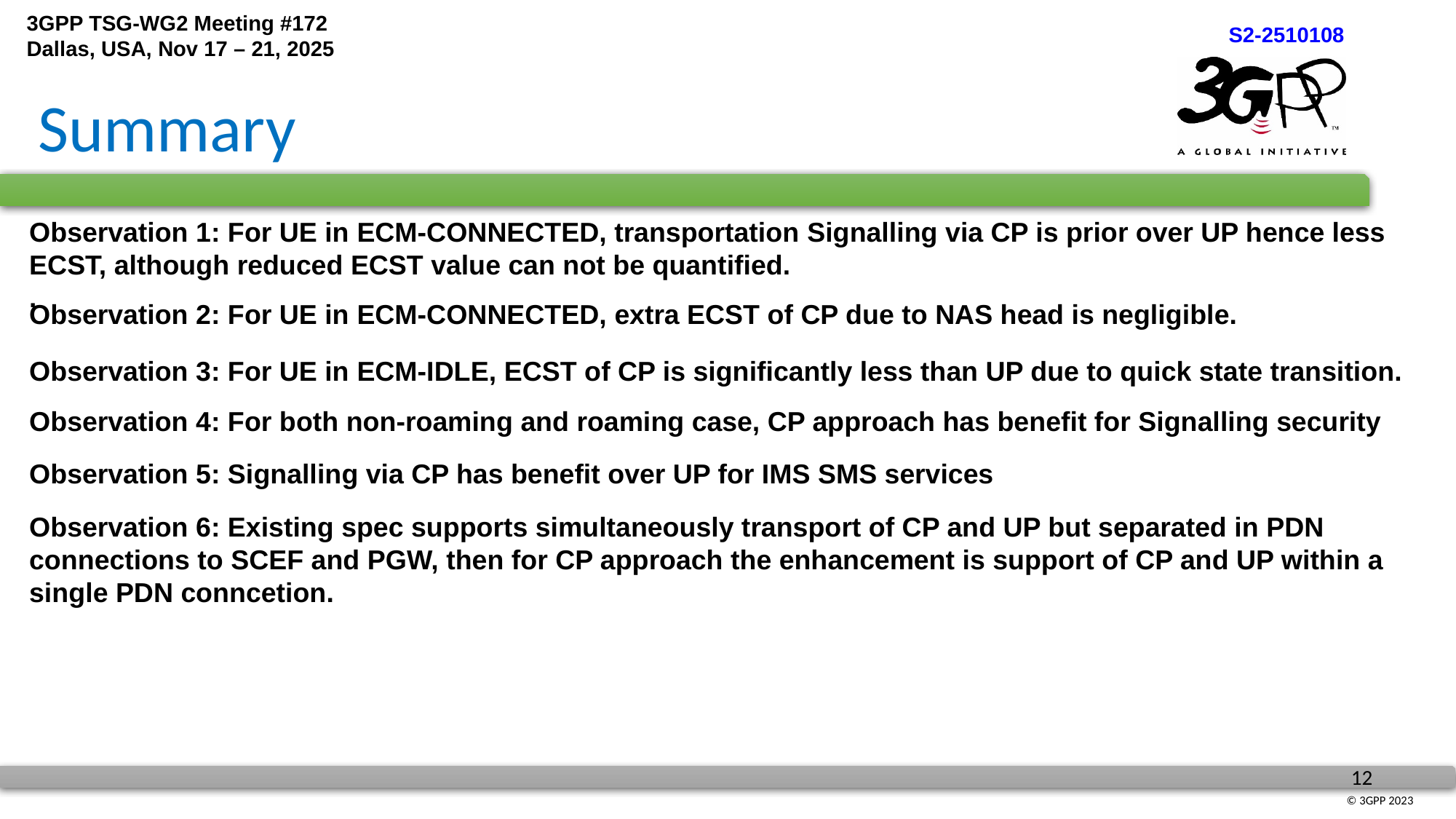

# Summary
Observation 1: For UE in ECM-CONNECTED, transportation Signalling via CP is prior over UP hence less ECST, although reduced ECST value can not be quantified.
.
Observation 2: For UE in ECM-CONNECTED, extra ECST of CP due to NAS head is negligible.
Observation 3: For UE in ECM-IDLE, ECST of CP is significantly less than UP due to quick state transition.
Observation 4: For both non-roaming and roaming case, CP approach has benefit for Signalling security
Observation 5: Signalling via CP has benefit over UP for IMS SMS services
Observation 6: Existing spec supports simultaneously transport of CP and UP but separated in PDN connections to SCEF and PGW, then for CP approach the enhancement is support of CP and UP within a single PDN conncetion.